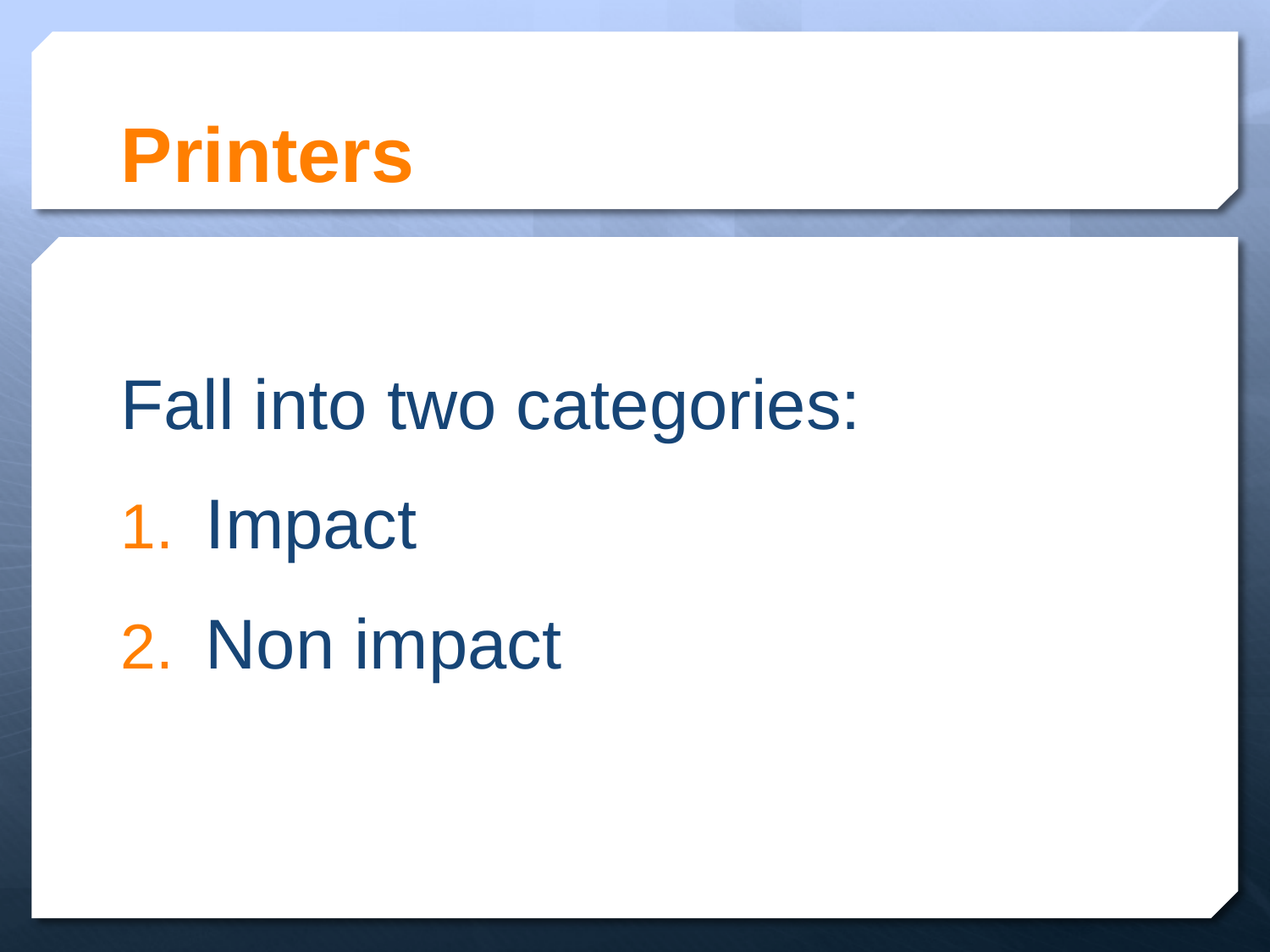

# Printers

Fall into two categories:
Impact
Non impact